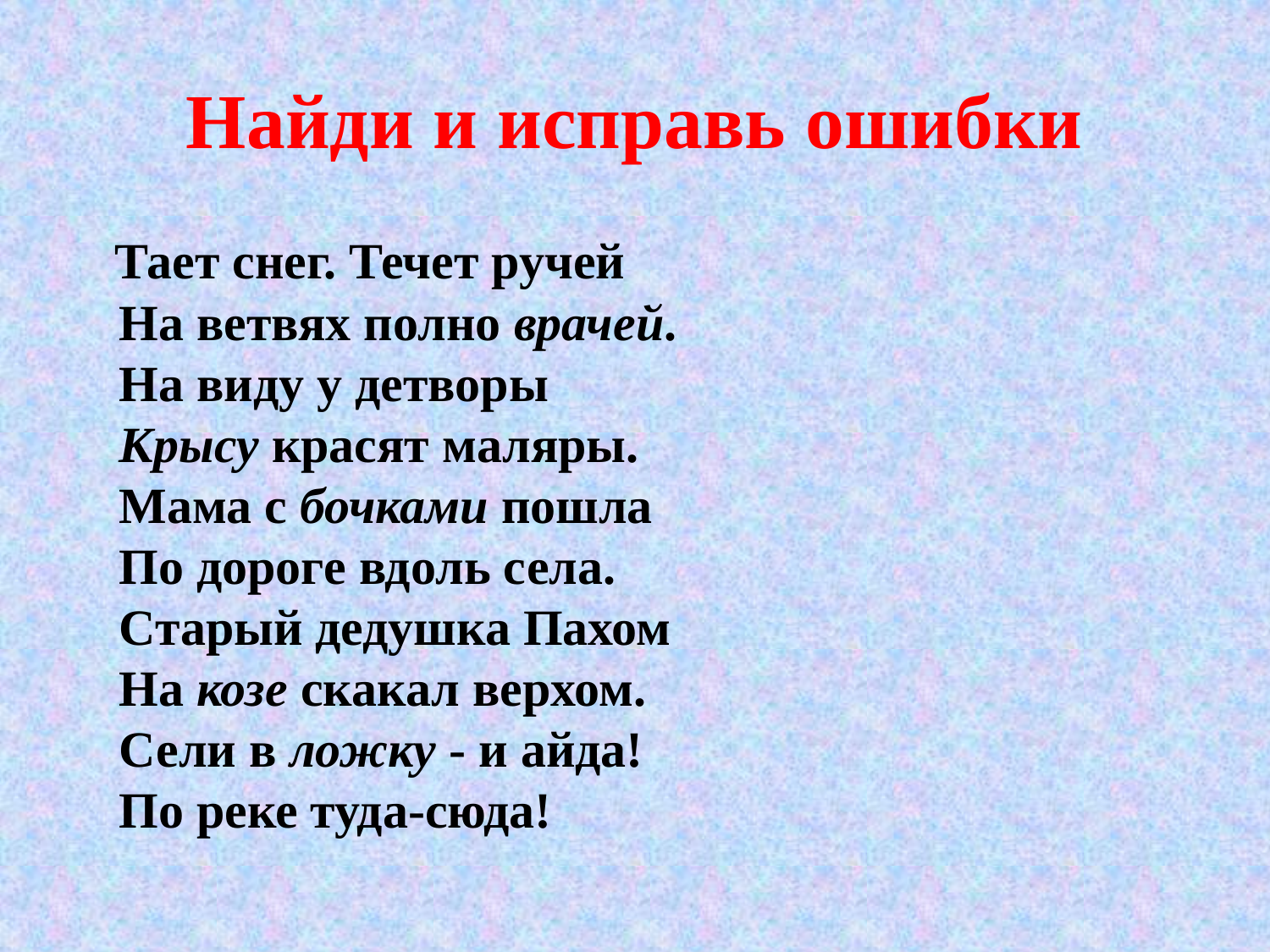

# Найди и исправь ошибки
   Тает снег. Течет ручей
На ветвях полно врачей.
На виду у детворы
Крысу красят маляры.
Мама с бочками пошла
По дороге вдоль села.
Старый дедушка Пахом
На козе скакал верхом.
Сели в ложку - и айда!
По реке туда-сюда!